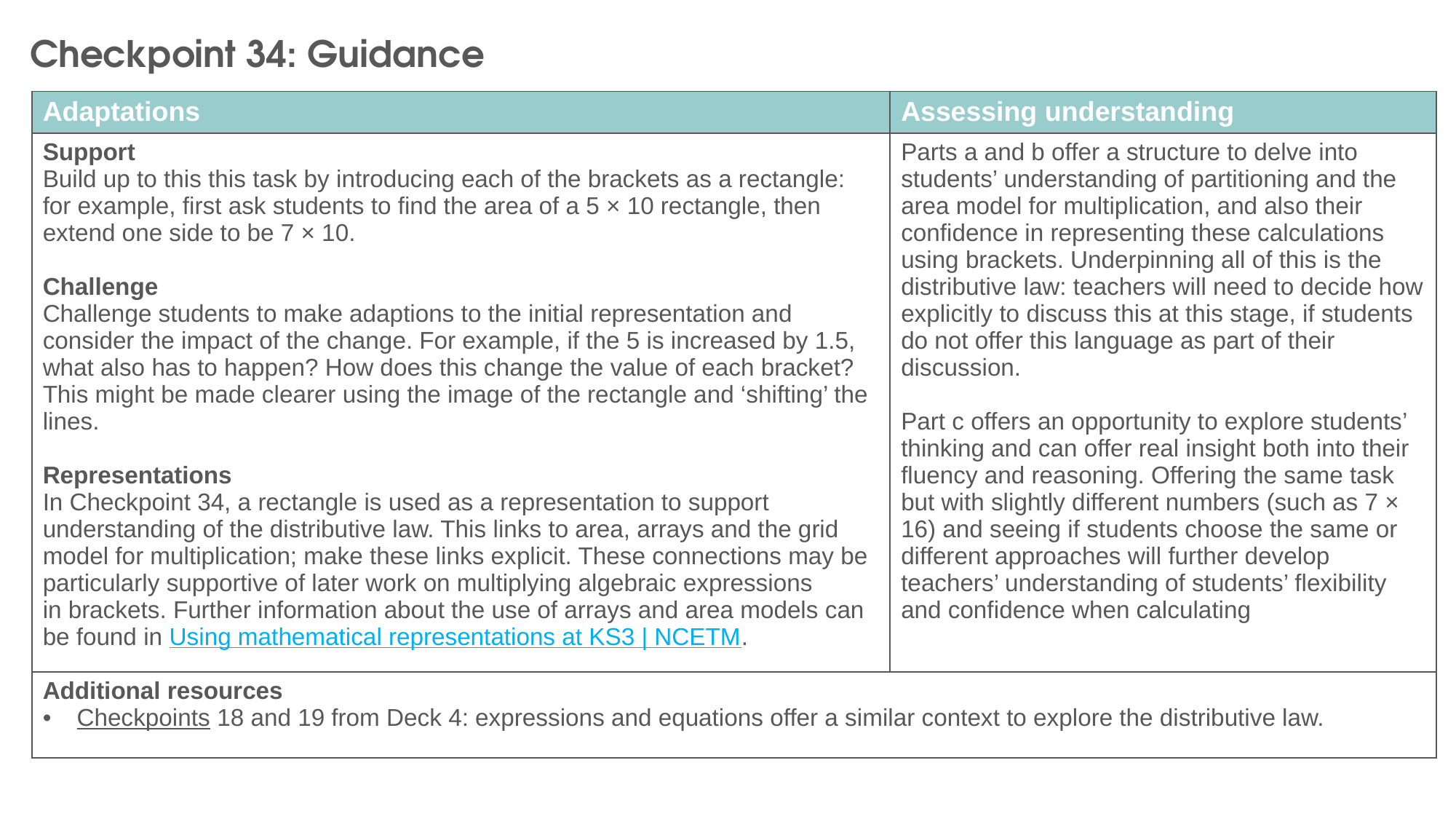

Checkpoint 34: Guidance
| Adaptations | Assessing understanding |
| --- | --- |
| Support Build up to this this task by introducing each of the brackets as a rectangle: for example, first ask students to find the area of a 5 × 10 rectangle, then extend one side to be 7 × 10. Challenge Challenge students to make adaptions to the initial representation and consider the impact of the change. For example, if the 5 is increased by 1.5, what also has to happen? How does this change the value of each bracket? This might be made clearer using the image of the rectangle and ‘shifting’ the lines. Representations In Checkpoint 34, a rectangle is used as a representation to support understanding of the distributive law. This links to area, arrays and the grid model for multiplication; make these links explicit. These connections may be particularly supportive of later work on multiplying algebraic expressions in brackets. Further information about the use of arrays and area models can be found in Using mathematical representations at KS3 | NCETM. | Parts a and b offer a structure to delve into students’ understanding of partitioning and the area model for multiplication, and also their confidence in representing these calculations using brackets. Underpinning all of this is the distributive law: teachers will need to decide how explicitly to discuss this at this stage, if students do not offer this language as part of their discussion. Part c offers an opportunity to explore students’ thinking and can offer real insight both into their fluency and reasoning. Offering the same task but with slightly different numbers (such as 7 × 16) and seeing if students choose the same or different approaches will further develop teachers’ understanding of students’ flexibility and confidence when calculating |
| Additional resources Checkpoints 18 and 19 from Deck 4: expressions and equations offer a similar context to explore the distributive law. |  |